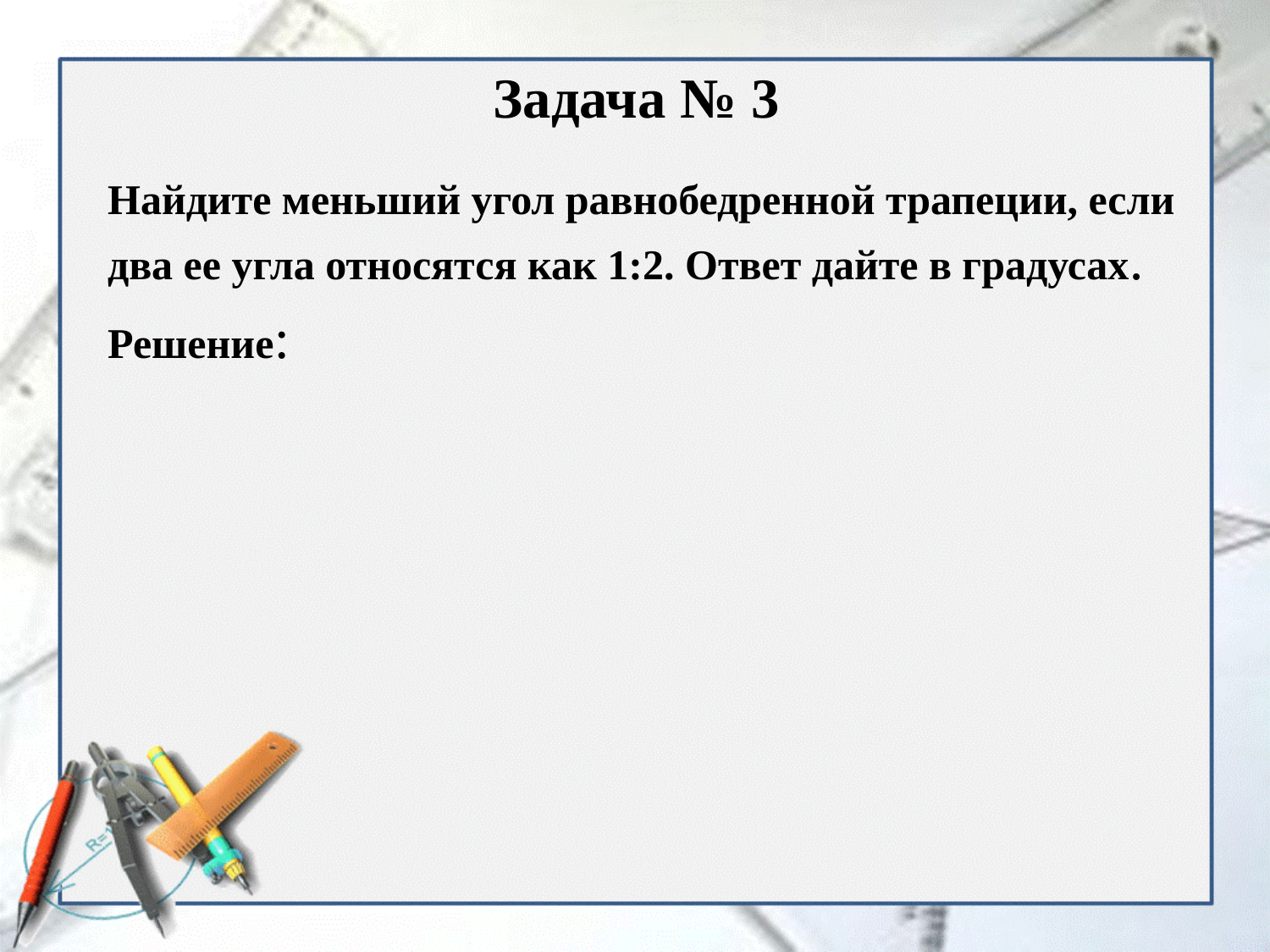

# Задача № 3
Найдите меньший угол равнобедренной трапеции, если два ее угла относятся как 1:2. Ответ дайте в градусах.
Решение: